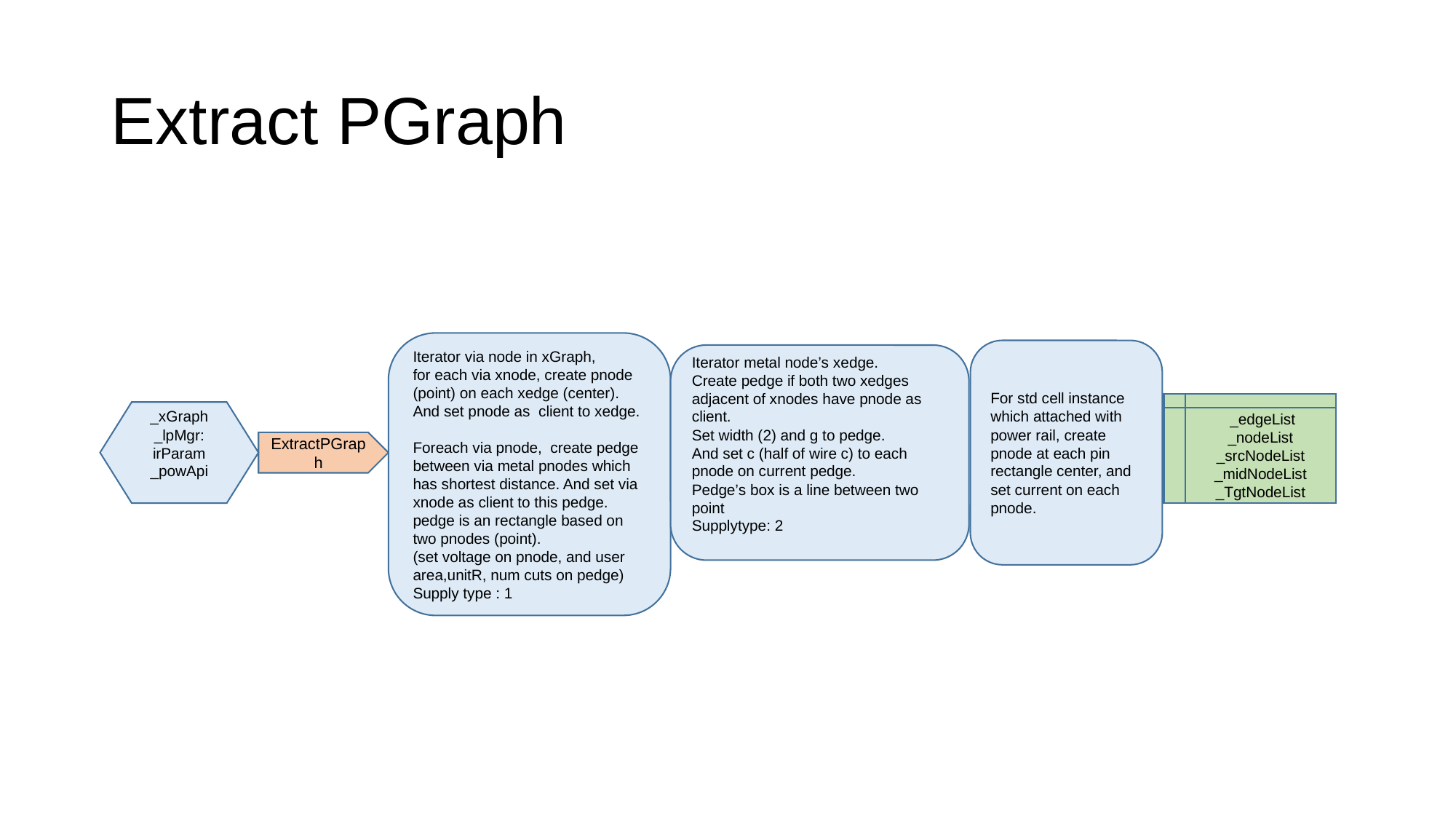

# Extract PGraph

Iterator via node in xGraph,
for each via xnode, create pnode (point) on each xedge (center).  And set pnode as  client to xedge.

Foreach via pnode,  create pedge between via metal pnodes which  has shortest distance. And set via xnode as client to this pedge.
pedge is an rectangle based on two pnodes (point).
(set voltage on pnode, and user area,unitR, num cuts on pedge)
Supply type : 1
For std cell instance which attached with power rail, create pnode at each pin rectangle center, and set current on each pnode.
Iterator metal node’s xedge.
Create pedge if both two xedges adjacent of xnodes have pnode as client.
Set width (2) and g to pedge.
And set c (half of wire c) to each pnode on current pedge.
Pedge’s box is a line between two point
Supplytype: 2

 _edgeList
_nodeList
_srcNodeList
_midNodeList
_TgtNodeList
_xGraph
_lpMgr:
irParam
_powApi

ExtractPGraph